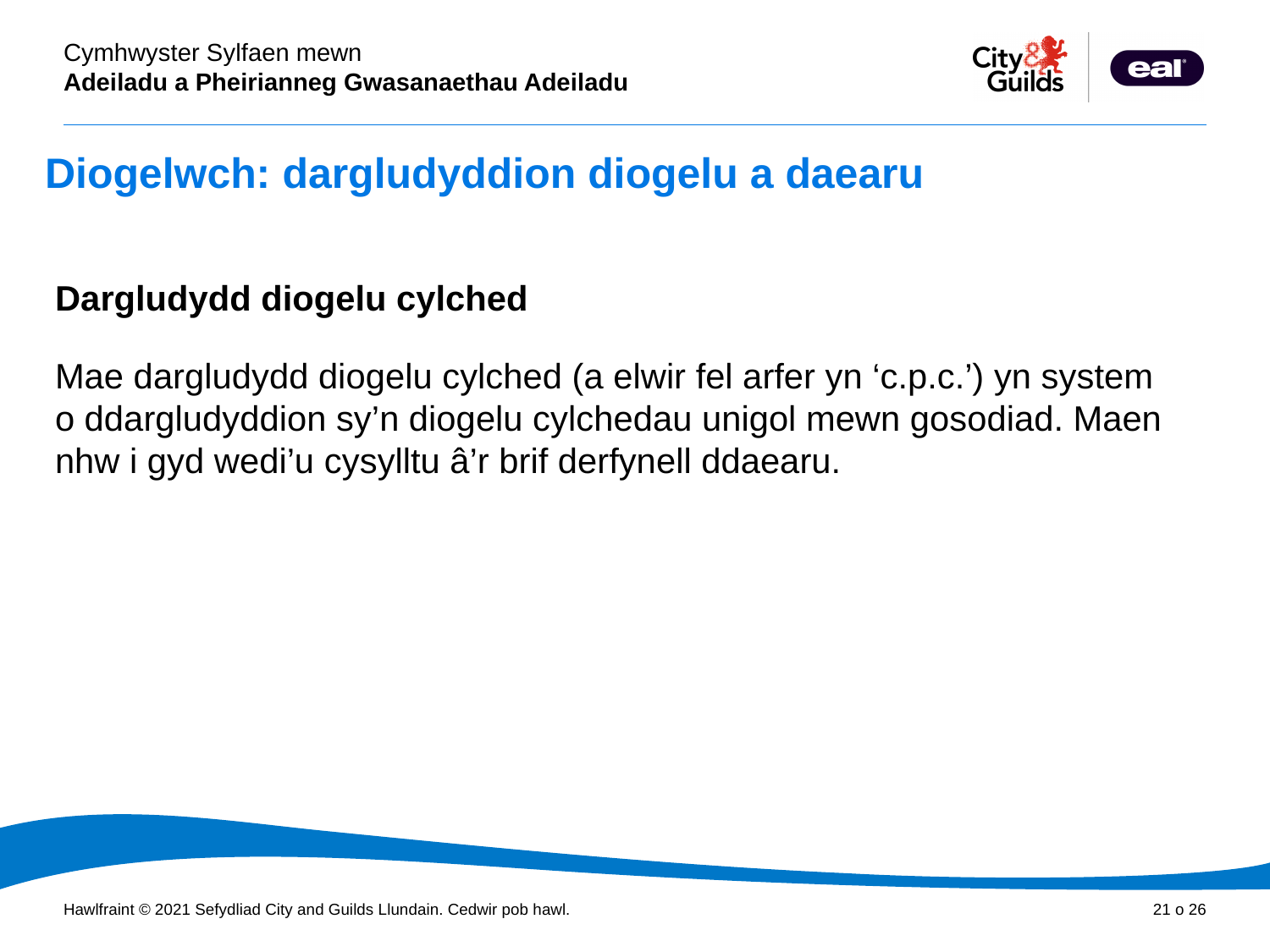

# Diogelwch: dargludyddion diogelu a daearu
Dargludydd diogelu cylched
Mae dargludydd diogelu cylched (a elwir fel arfer yn ‘c.p.c.’) yn system o ddargludyddion sy’n diogelu cylchedau unigol mewn gosodiad. Maen nhw i gyd wedi’u cysylltu â’r brif derfynell ddaearu.